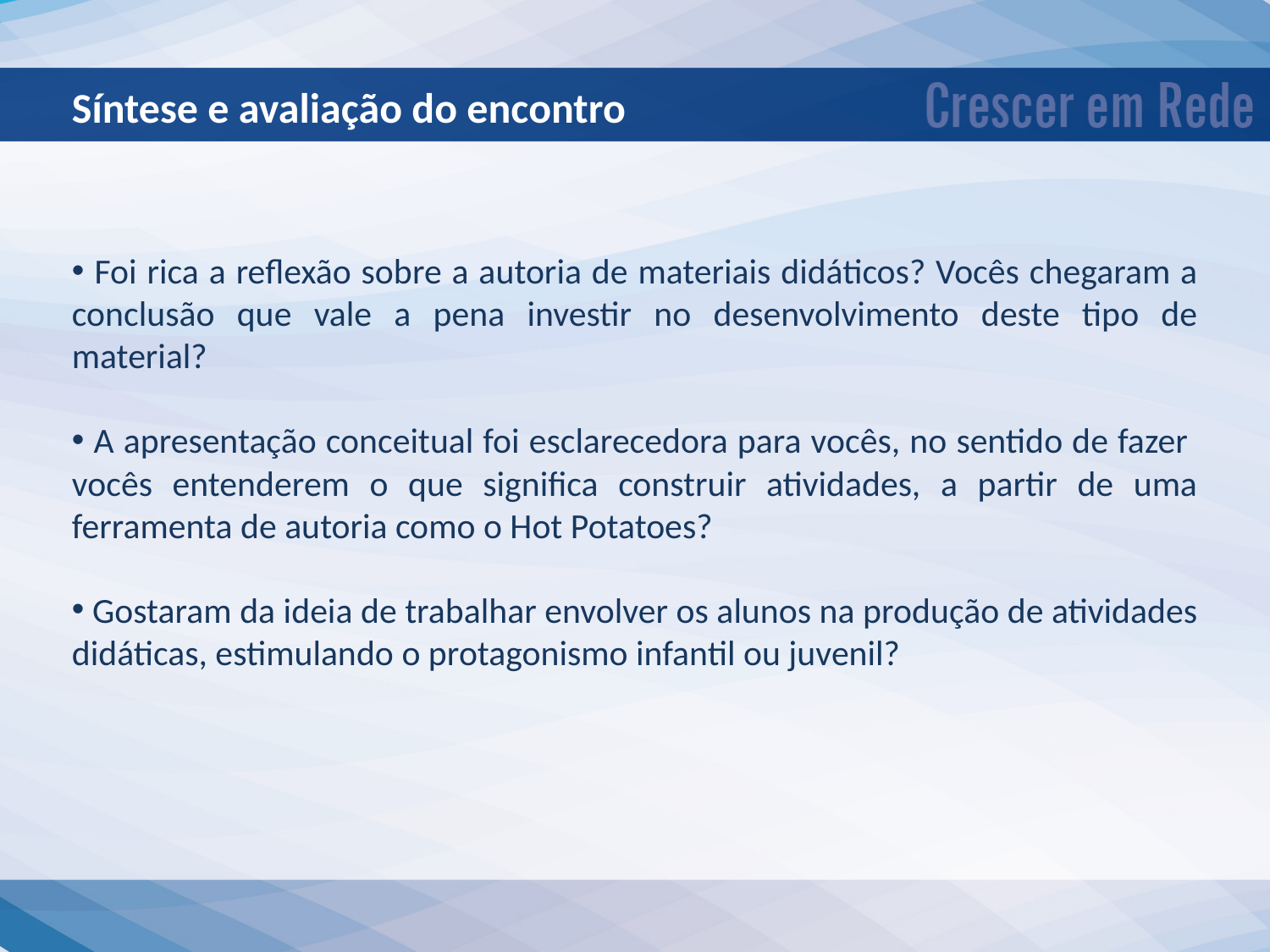

Síntese e avaliação do encontro

 Foi rica a reflexão sobre a autoria de materiais didáticos? Vocês chegaram a conclusão que vale a pena investir no desenvolvimento deste tipo de material?

 A apresentação conceitual foi esclarecedora para vocês, no sentido de fazer  vocês entenderem o que significa construir atividades, a partir de uma ferramenta de autoria como o Hot Potatoes?

 Gostaram da ideia de trabalhar envolver os alunos na produção de atividades didáticas, estimulando o protagonismo infantil ou juvenil?